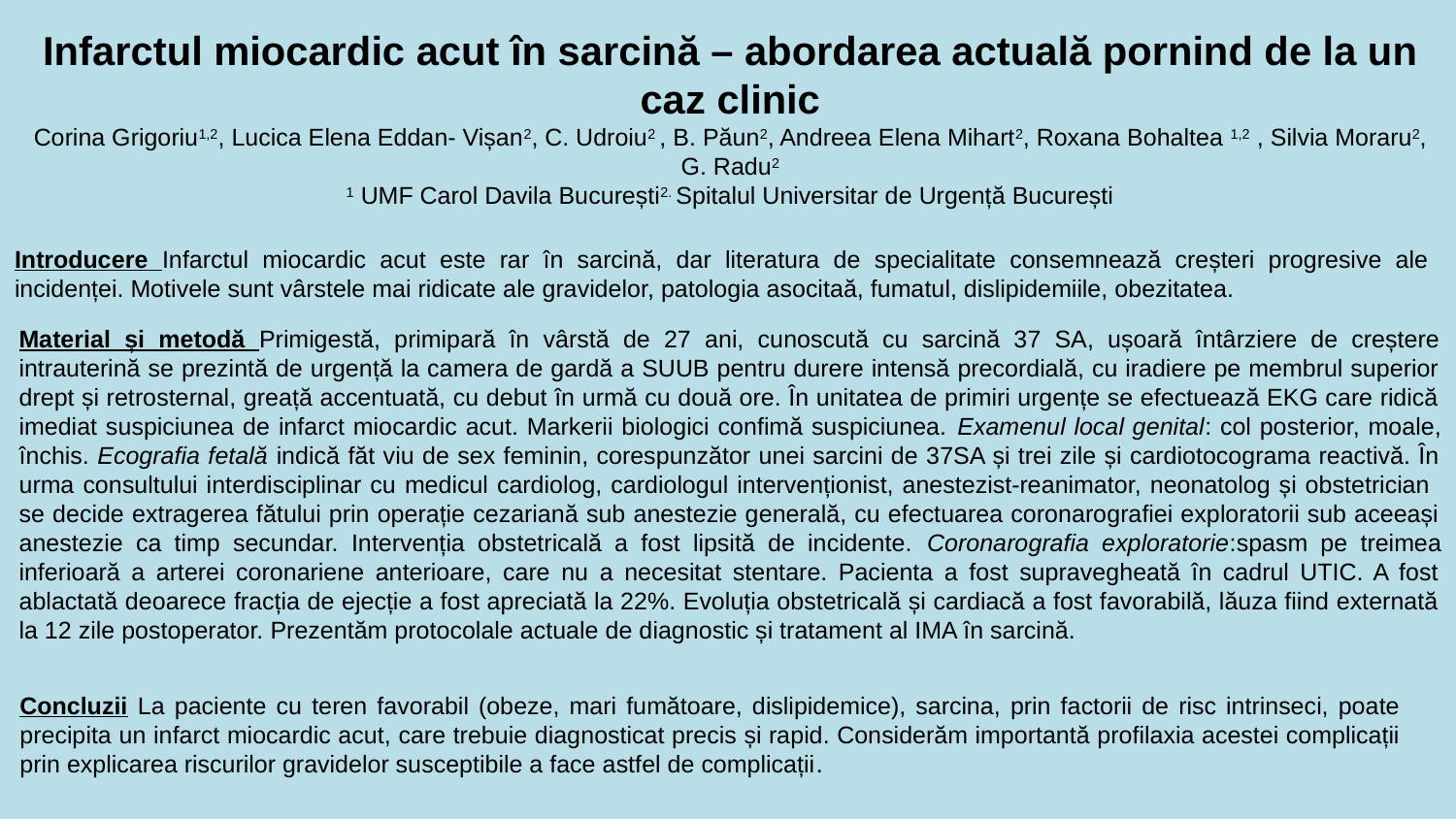

# Infarctul miocardic acut în sarcină – abordarea actuală pornind de la un caz clinic Corina Grigoriu1,2, Lucica Elena Eddan- Vișan2, C. Udroiu2 , B. Păun2, Andreea Elena Mihart2, Roxana Bohaltea 1,2 , Silvia Moraru2, G. Radu2 1 UMF Carol Davila București2. Spitalul Universitar de Urgență București
Introducere Infarctul miocardic acut este rar în sarcină, dar literatura de specialitate consemnează creșteri progresive ale incidenței. Motivele sunt vârstele mai ridicate ale gravidelor, patologia asocitaă, fumatul, dislipidemiile, obezitatea.

Material și metodă Primigestă, primipară în vârstă de 27 ani, cunoscută cu sarcină 37 SA, ușoară întârziere de creștere intrauterină se prezintă de urgență la camera de gardă a SUUB pentru durere intensă precordială, cu iradiere pe membrul superior drept și retrosternal, greață accentuată, cu debut în urmă cu două ore. În unitatea de primiri urgențe se efectuează EKG care ridică imediat suspiciunea de infarct miocardic acut. Markerii biologici confimă suspiciunea. Examenul local genital: col posterior, moale, închis. Ecografia fetală indică făt viu de sex feminin, corespunzător unei sarcini de 37SA și trei zile și cardiotocograma reactivă. În urma consultului interdisciplinar cu medicul cardiolog, cardiologul intervenționist, anestezist-reanimator, neonatolog și obstetrician  se decide extragerea fătului prin operație cezariană sub anestezie generală, cu efectuarea coronarografiei exploratorii sub aceeași anestezie ca timp secundar. Intervenția obstetricală a fost lipsită de incidente. Coronarografia exploratorie:spasm pe treimea inferioară a arterei coronariene anterioare, care nu a necesitat stentare. Pacienta a fost supravegheată în cadrul UTIC. A fost ablactată deoarece fracția de ejecție a fost apreciată la 22%. Evoluția obstetricală și cardiacă a fost favorabilă, lăuza fiind externată la 12 zile postoperator. Prezentăm protocolale actuale de diagnostic și tratament al IMA în sarcină.

Concluzii La paciente cu teren favorabil (obeze, mari fumătoare, dislipidemice), sarcina, prin factorii de risc intrinseci, poate precipita un infarct miocardic acut, care trebuie diagnosticat precis și rapid. Considerăm importantă profilaxia acestei complicații prin explicarea riscurilor gravidelor susceptibile a face astfel de complicații.